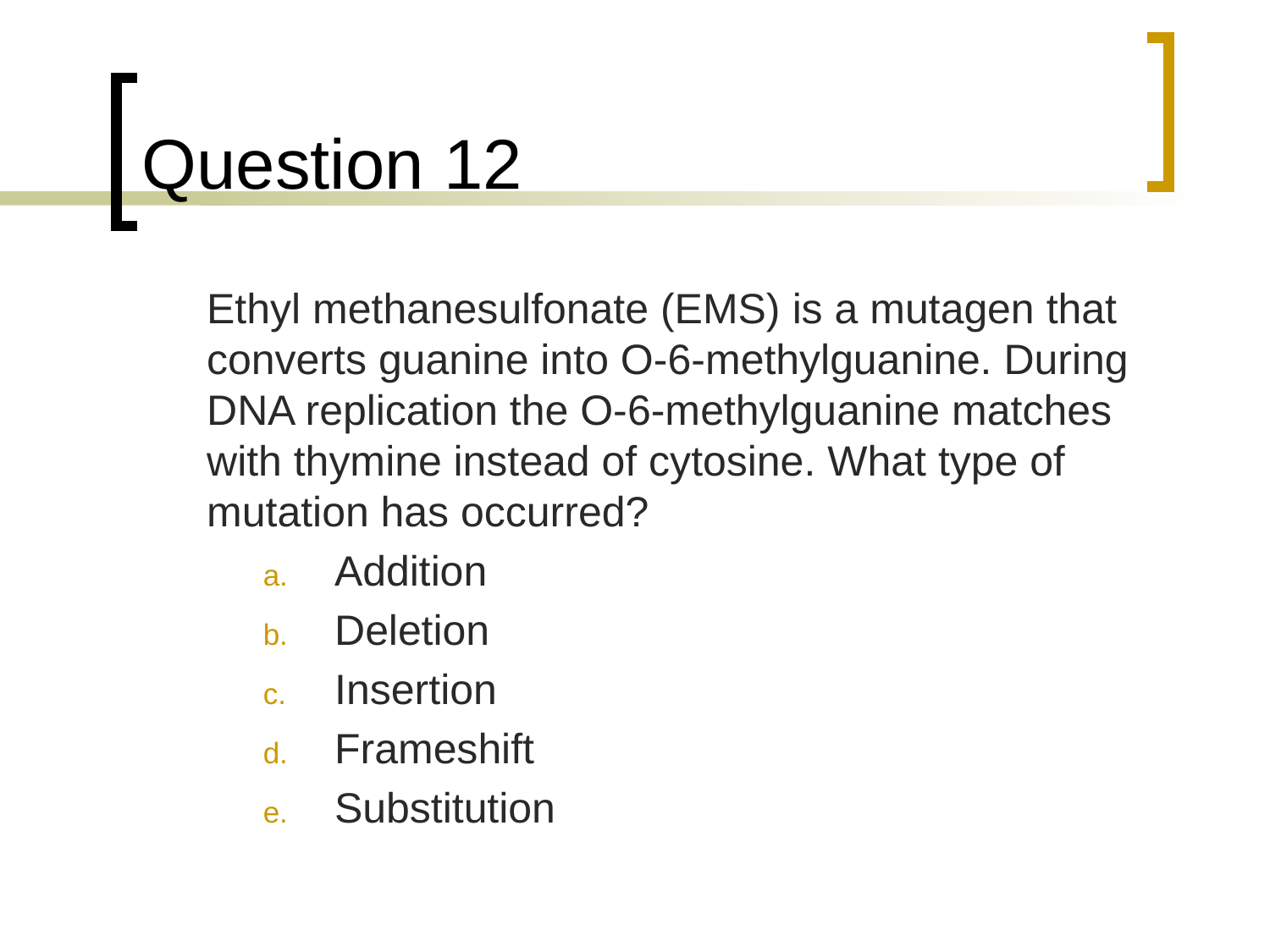

# Question 12
	Ethyl methanesulfonate (EMS) is a mutagen that converts guanine into O-6-methylguanine. During DNA replication the O-6-methylguanine matches with thymine instead of cytosine. What type of mutation has occurred?
Addition
Deletion
Insertion
Frameshift
Substitution